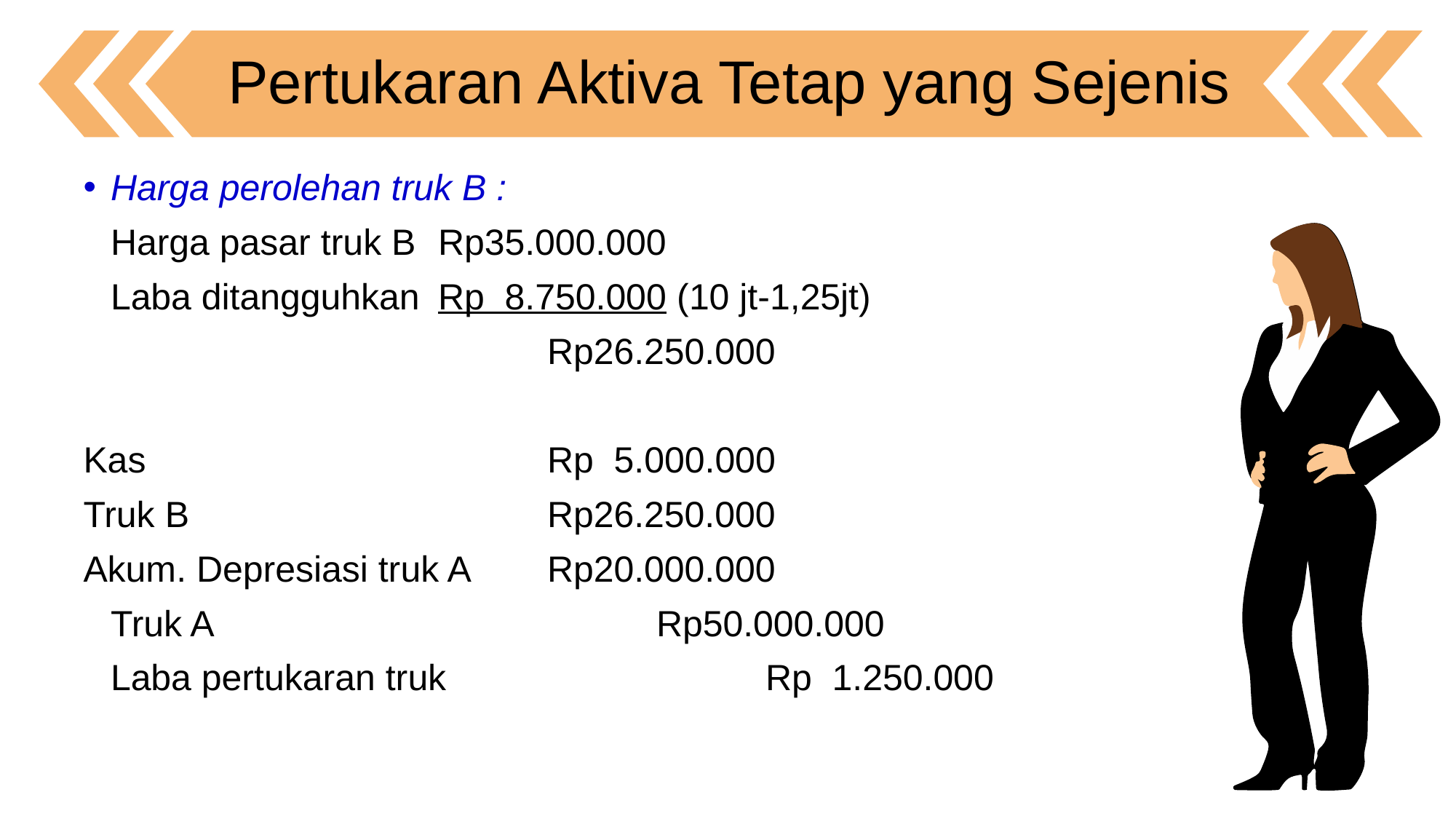

Pertukaran Aktiva Tetap yang Sejenis
Harga perolehan truk B :
	Harga pasar truk B	Rp35.000.000
	Laba ditangguhkan	Rp  8.750.000 (10 jt-1,25jt)
					Rp26.250.000

Kas				Rp  5.000.000
Truk B				Rp26.250.000
Akum. Depresiasi truk A	Rp20.000.000
	Truk A					Rp50.000.000
	Laba pertukaran truk			Rp  1.250.000